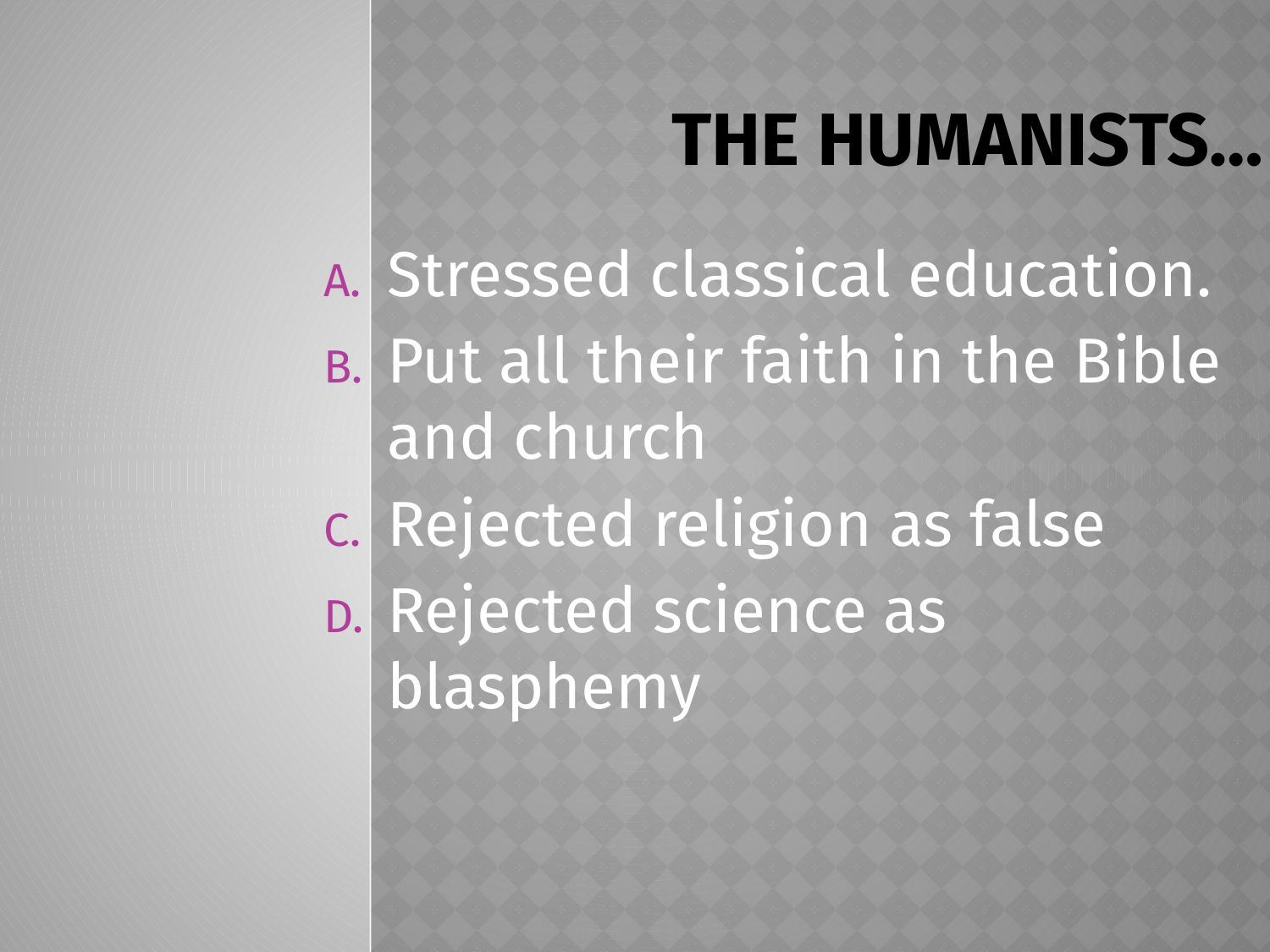

# The humanists…
Stressed classical education.
Put all their faith in the Bible and church
Rejected religion as false
Rejected science as blasphemy